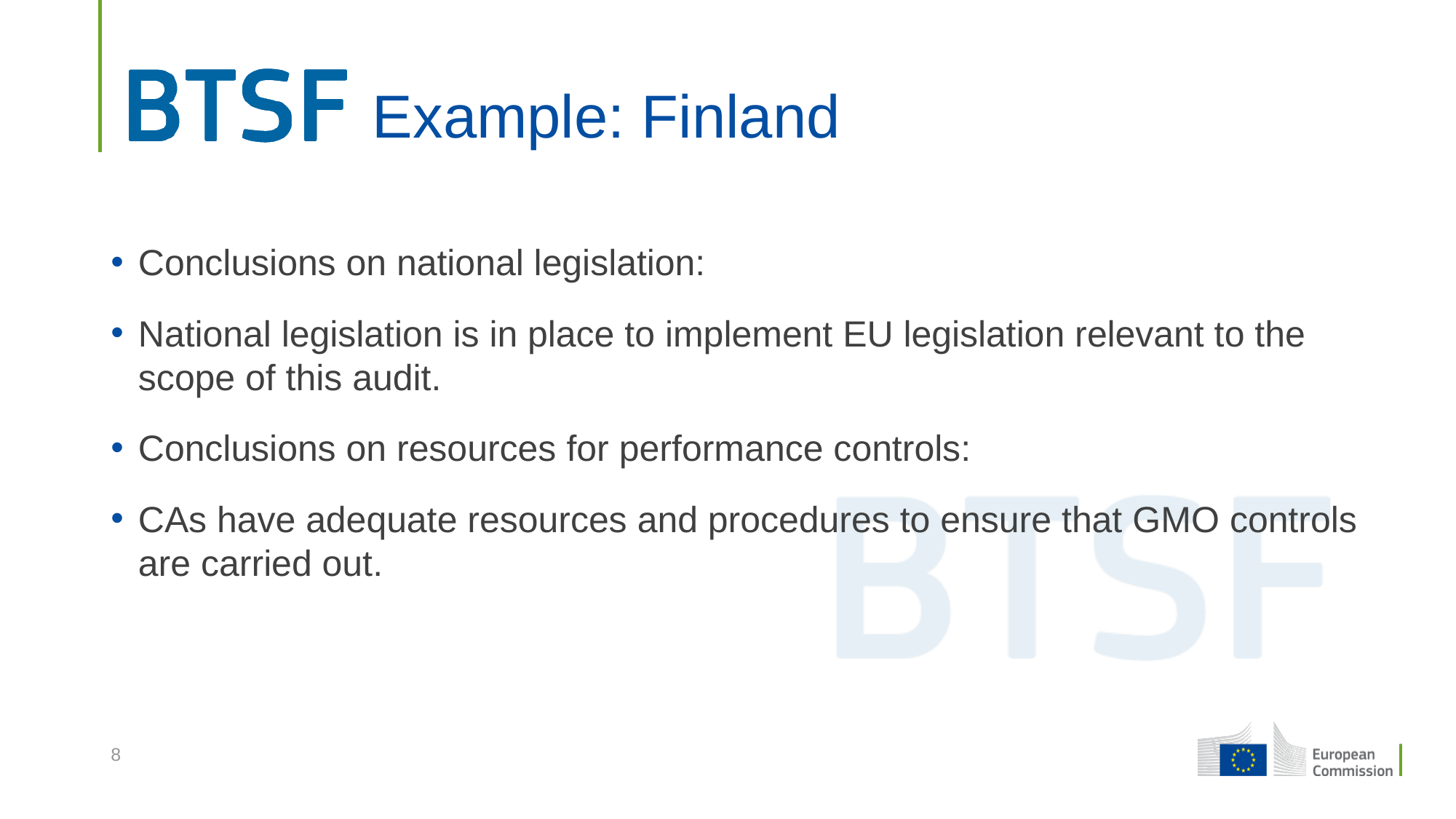

# Example: Finland
Conclusions on national legislation:
National legislation is in place to implement EU legislation relevant to the scope of this audit.
Conclusions on resources for performance controls:
CAs have adequate resources and procedures to ensure that GMO controls are carried out.

8